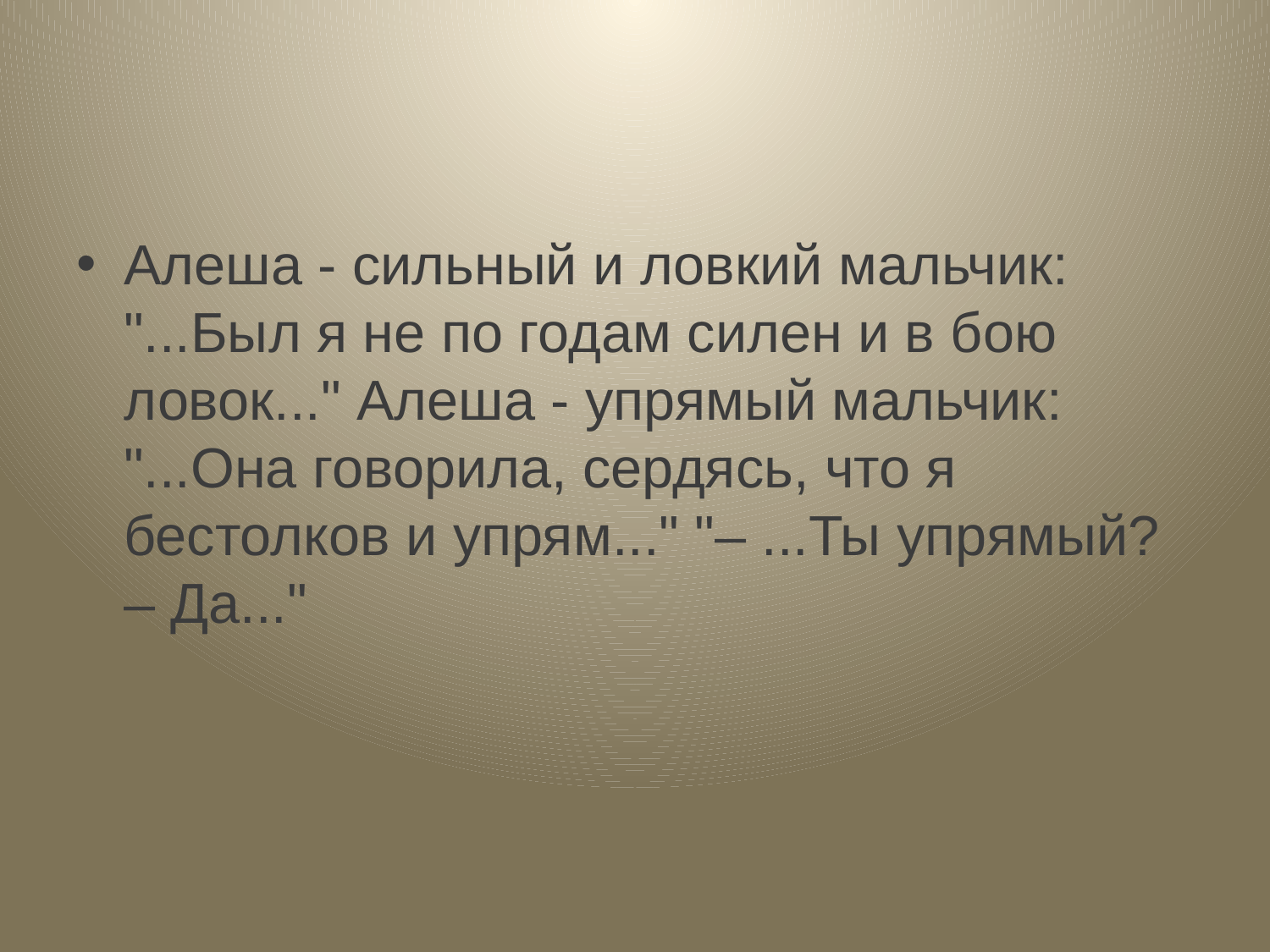

#
Алеша - сильный и ловкий мальчик: "...Был я не по годам силен и в бою ловок..." Алеша - упрямый мальчик: "...Она говорила, сердясь, что я бестолков и упрям..." "– ...Ты упрямый? – Да..."